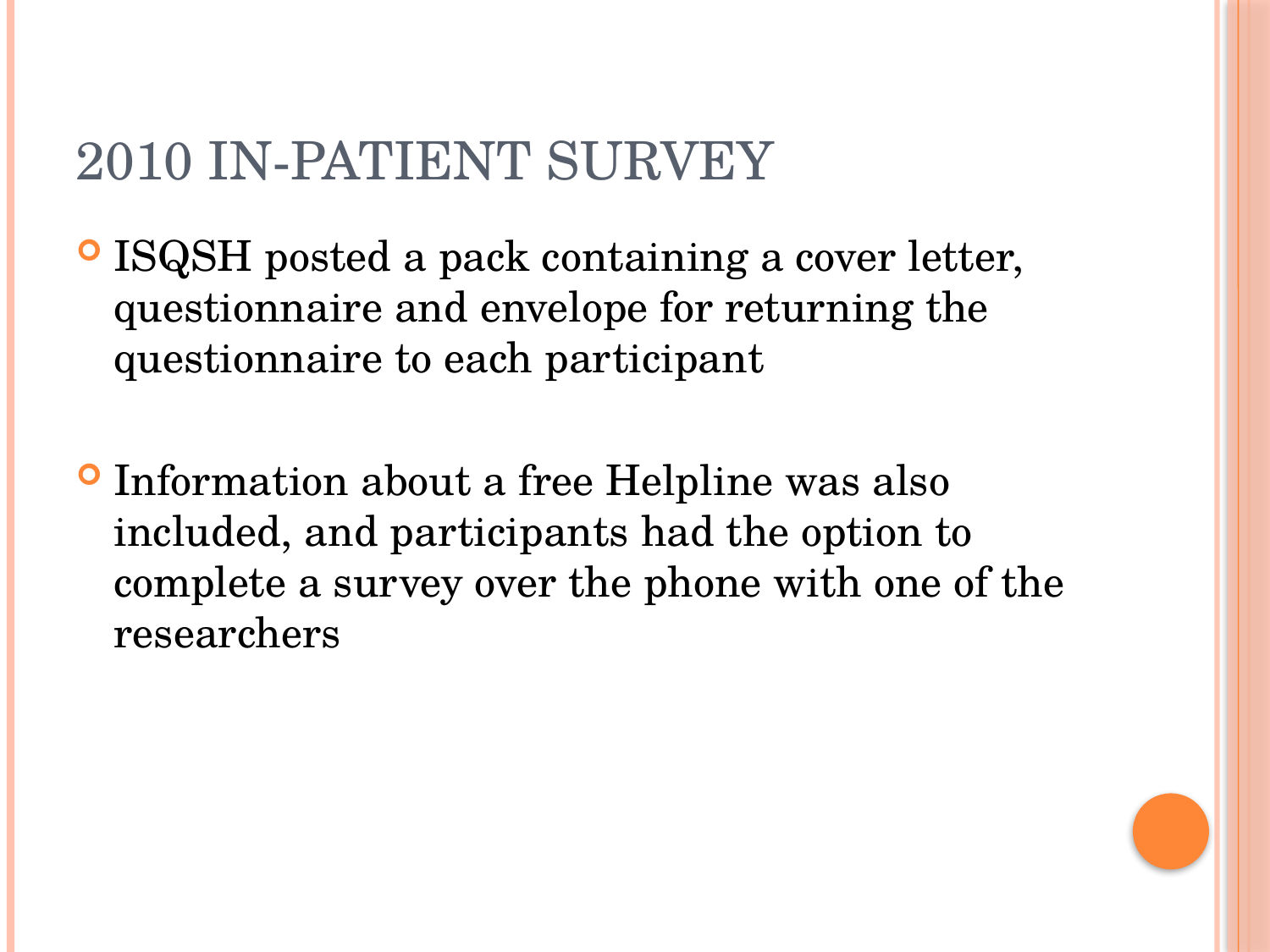

# 2010 In-patient Survey
ISQSH posted a pack containing a cover letter, questionnaire and envelope for returning the questionnaire to each participant

Information about a free Helpline was also included, and participants had the option to complete a survey over the phone with one of the researchers